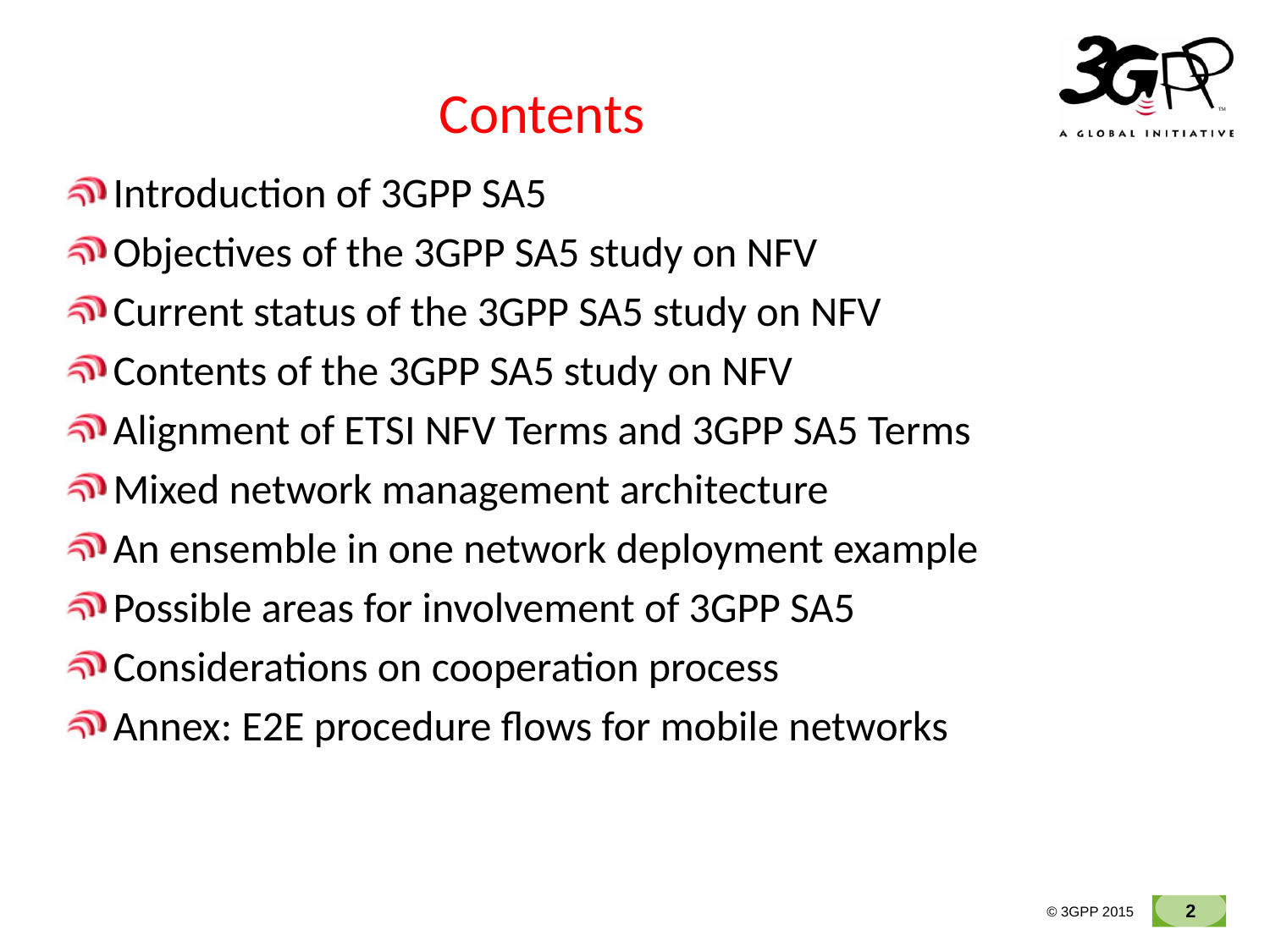

# Contents
Introduction of 3GPP SA5
Objectives of the 3GPP SA5 study on NFV
Current status of the 3GPP SA5 study on NFV
Contents of the 3GPP SA5 study on NFV
Alignment of ETSI NFV Terms and 3GPP SA5 Terms
Mixed network management architecture
An ensemble in one network deployment example
Possible areas for involvement of 3GPP SA5
Considerations on cooperation process
Annex: E2E procedure flows for mobile networks